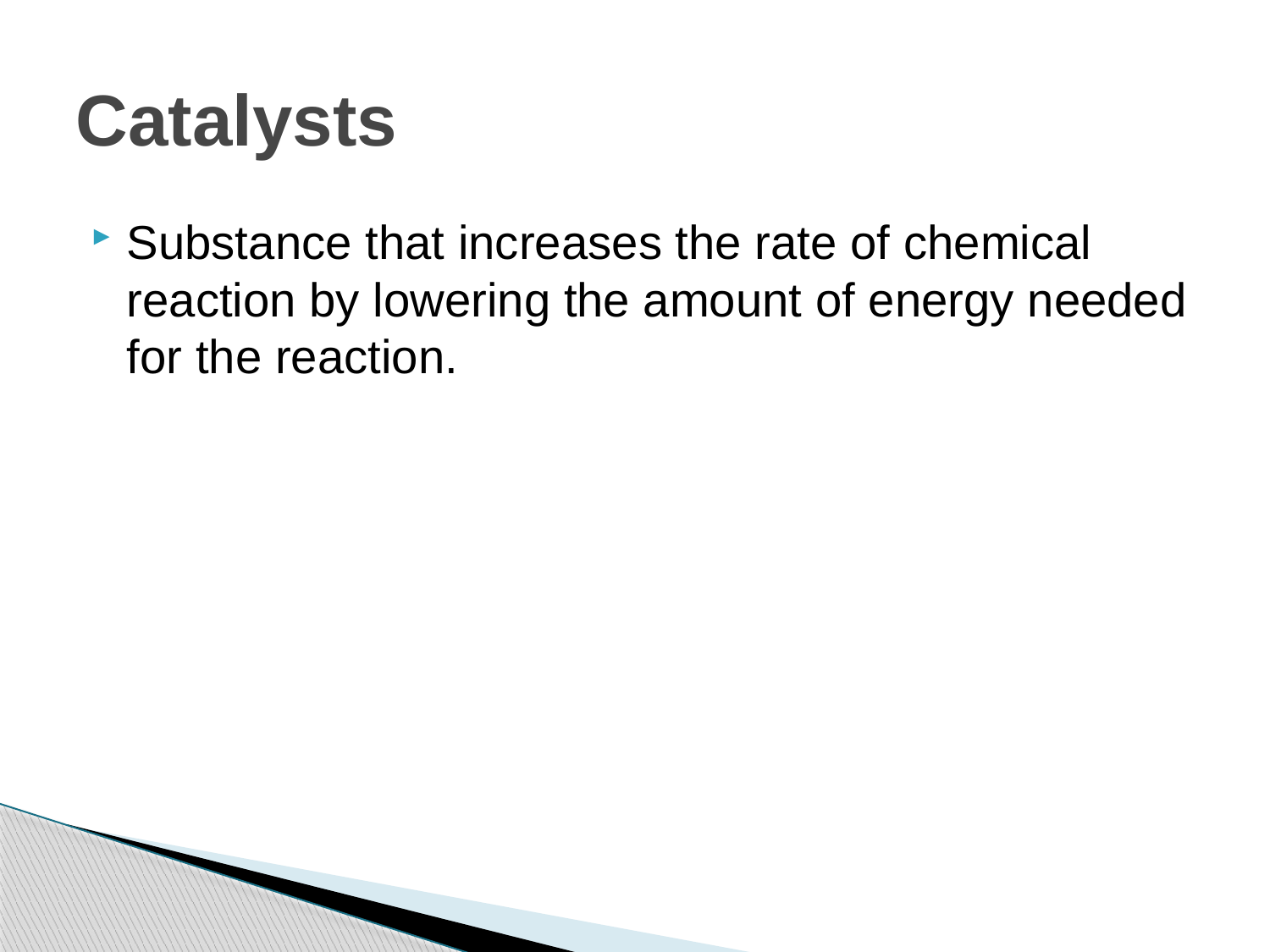

# Catalysts
Substance that increases the rate of chemical reaction by lowering the amount of energy needed for the reaction.